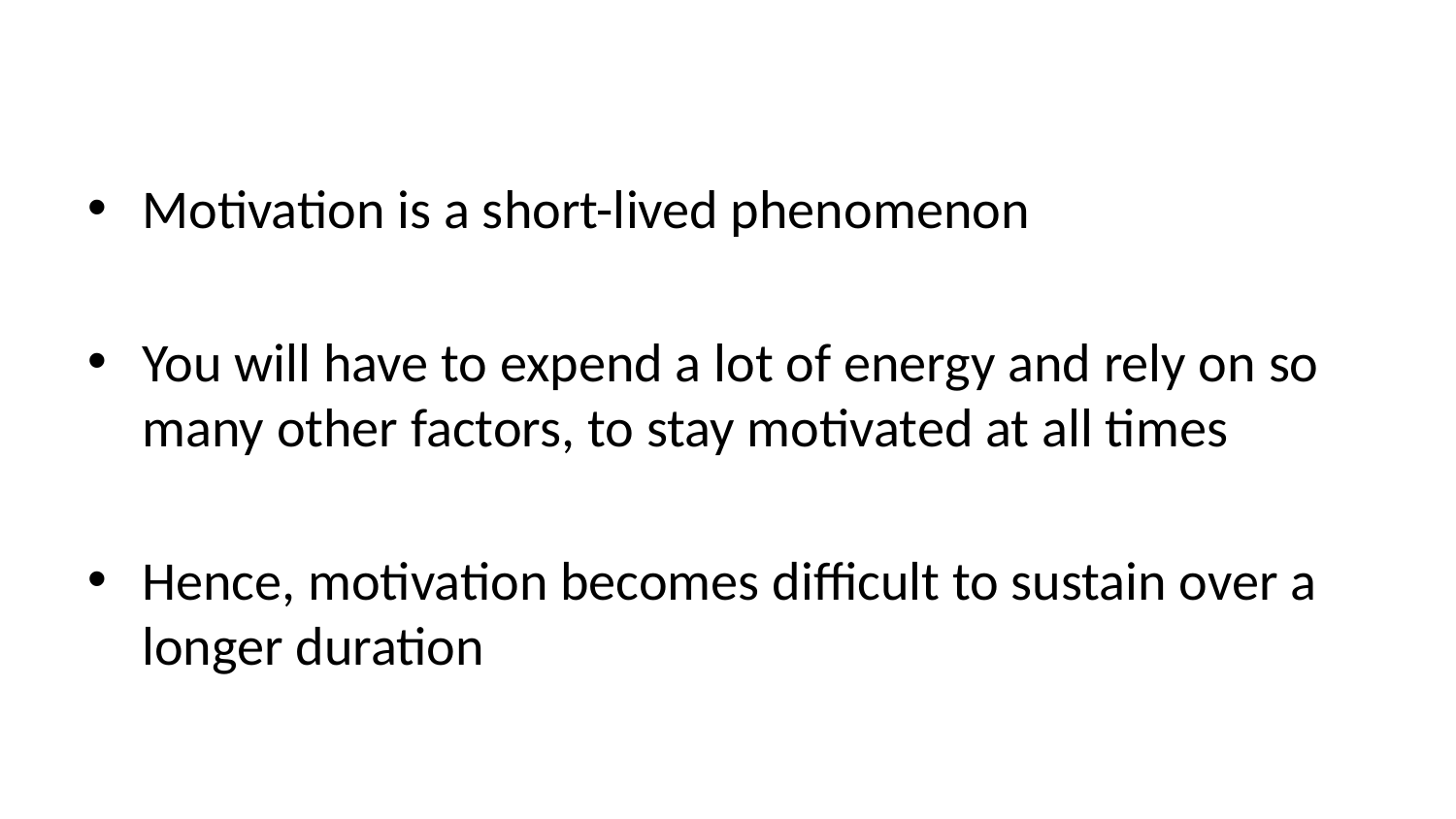

Motivation is a short-lived phenomenon

You will have to expend a lot of energy and rely on so many other factors, to stay motivated at all times

Hence, motivation becomes difficult to sustain over a longer duration